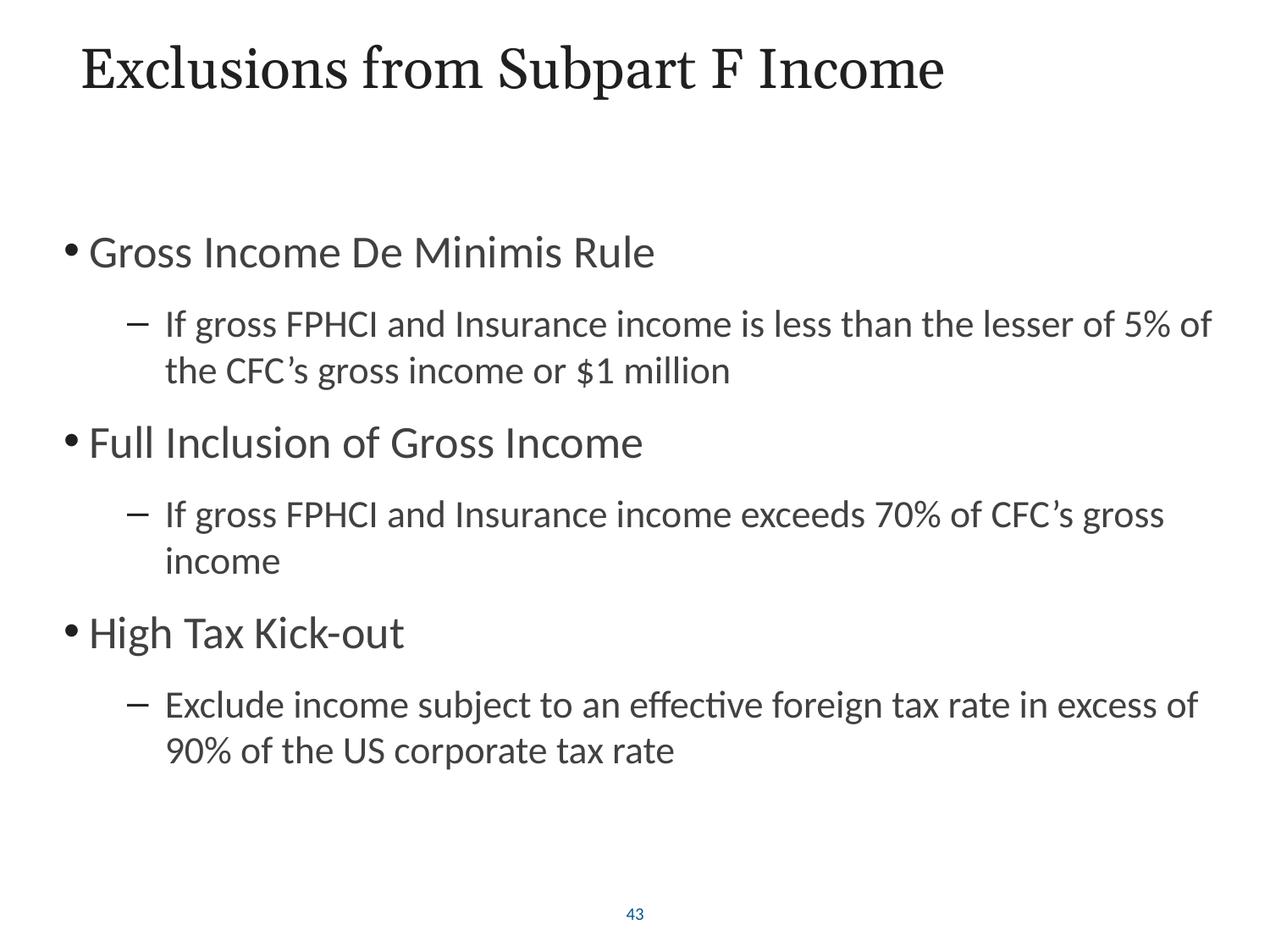

# Exclusions from Subpart F Income
Gross Income De Minimis Rule
If gross FPHCI and Insurance income is less than the lesser of 5% of the CFC’s gross income or $1 million
Full Inclusion of Gross Income
If gross FPHCI and Insurance income exceeds 70% of CFC’s gross income
High Tax Kick-out
Exclude income subject to an effective foreign tax rate in excess of 90% of the US corporate tax rate
43